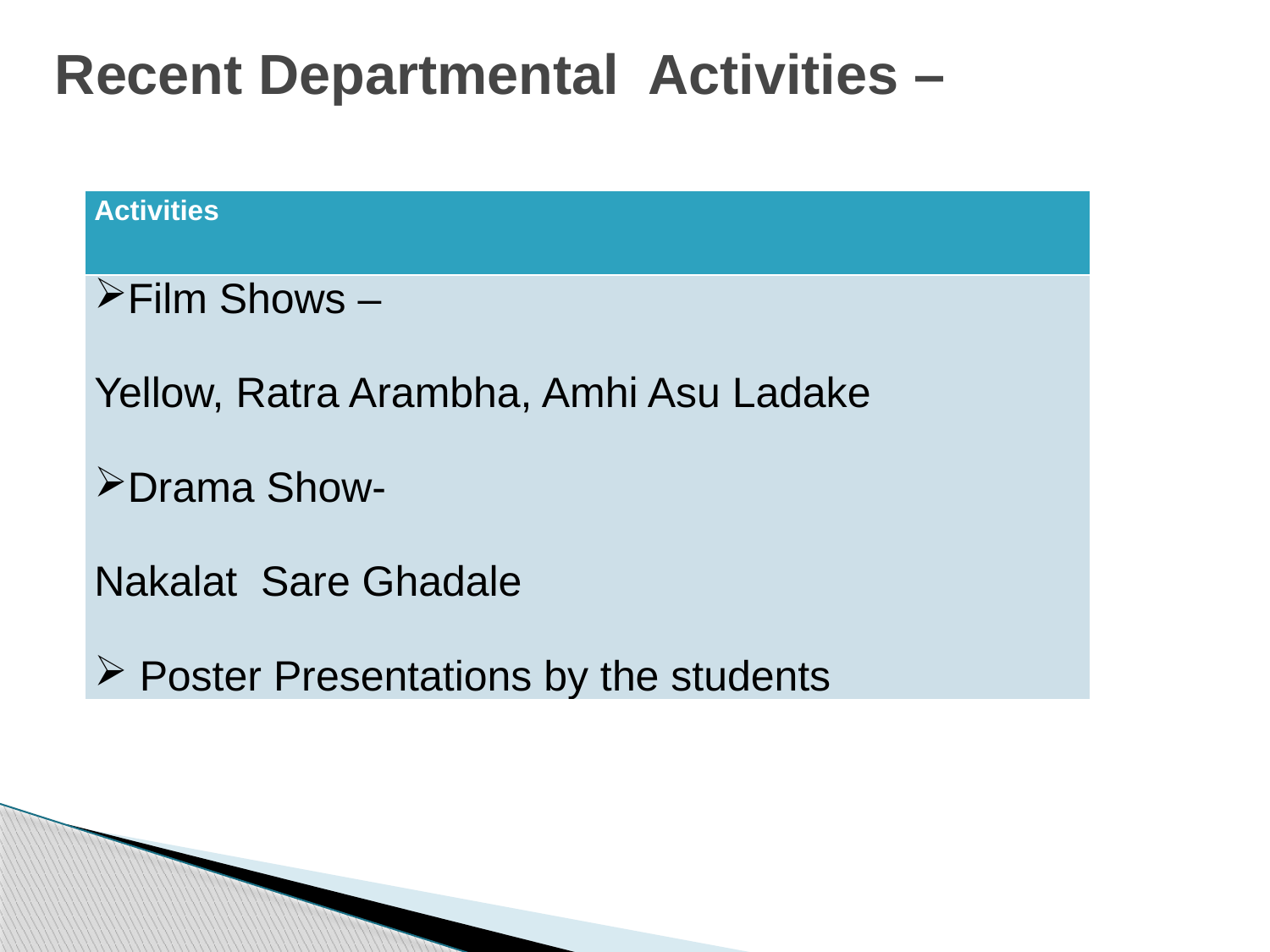

Recent Departmental  Activities –
| Activities |
| --- |
| Film Shows – Yellow, Ratra Arambha, Amhi Asu Ladake Drama Show- Nakalat Sare Ghadale Poster Presentations by the students |